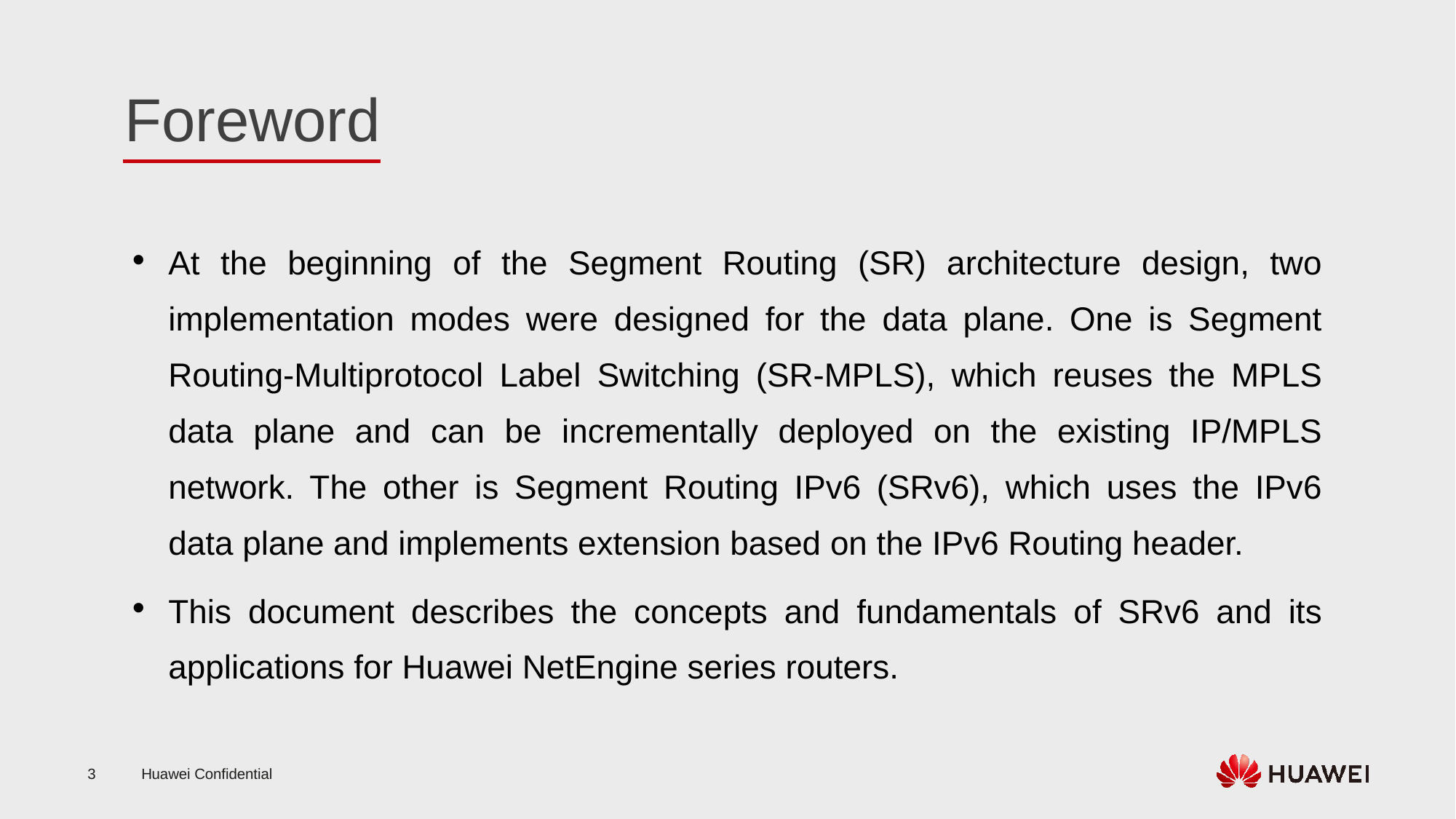

At the beginning of the Segment Routing (SR) architecture design, two implementation modes were designed for the data plane. One is Segment Routing-Multiprotocol Label Switching (SR-MPLS), which reuses the MPLS data plane and can be incrementally deployed on the existing IP/MPLS network. The other is Segment Routing IPv6 (SRv6), which uses the IPv6 data plane and implements extension based on the IPv6 Routing header.
This document describes the concepts and fundamentals of SRv6 and its applications for Huawei NetEngine series routers.